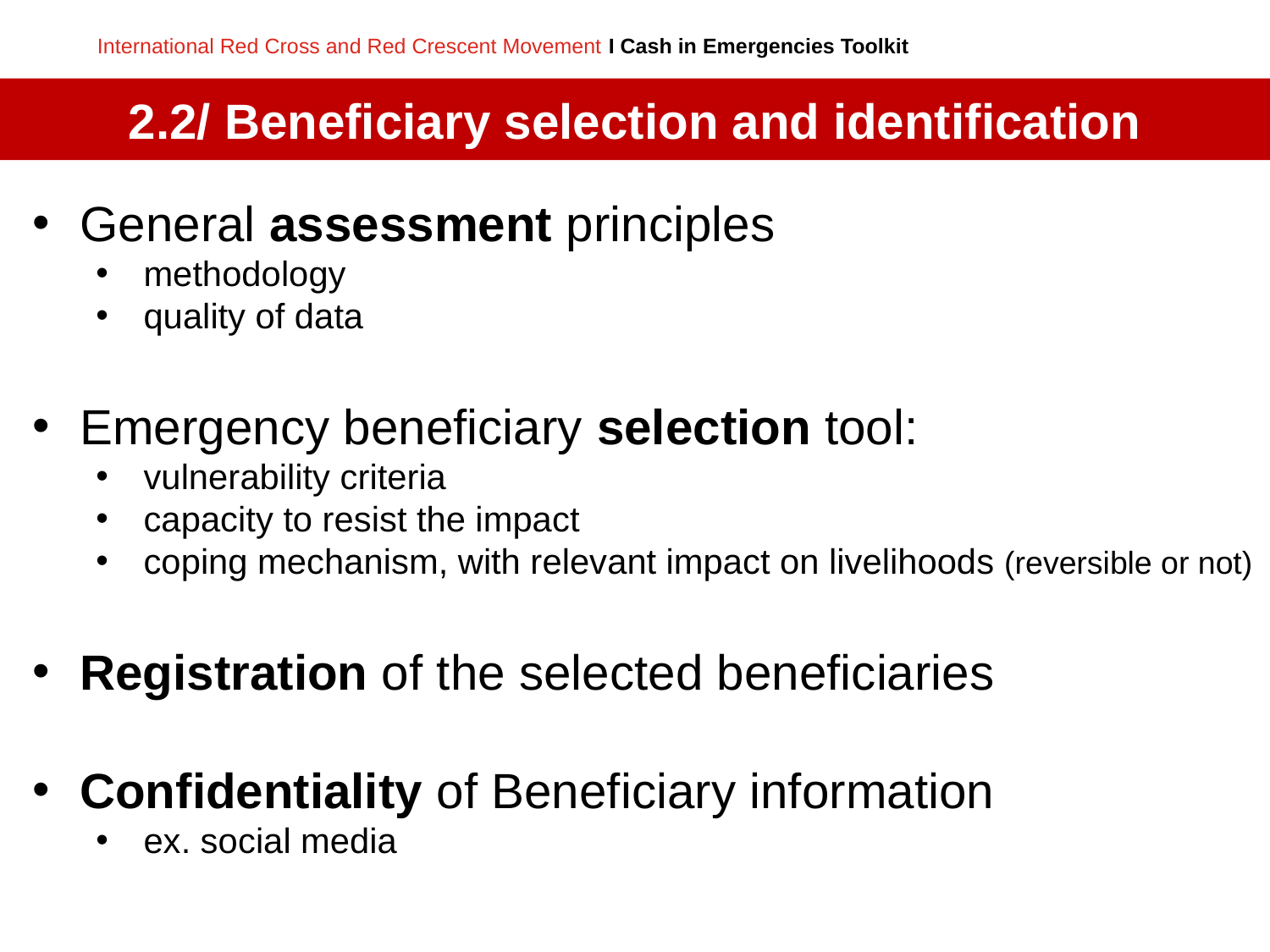

# 2.2/ Beneficiary selection and identification
General assessment principles
methodology
quality of data

Emergency beneficiary selection tool:
vulnerability criteria
capacity to resist the impact
coping mechanism, with relevant impact on livelihoods (reversible or not)

Registration of the selected beneficiaries

Confidentiality of Beneficiary information
ex. social media